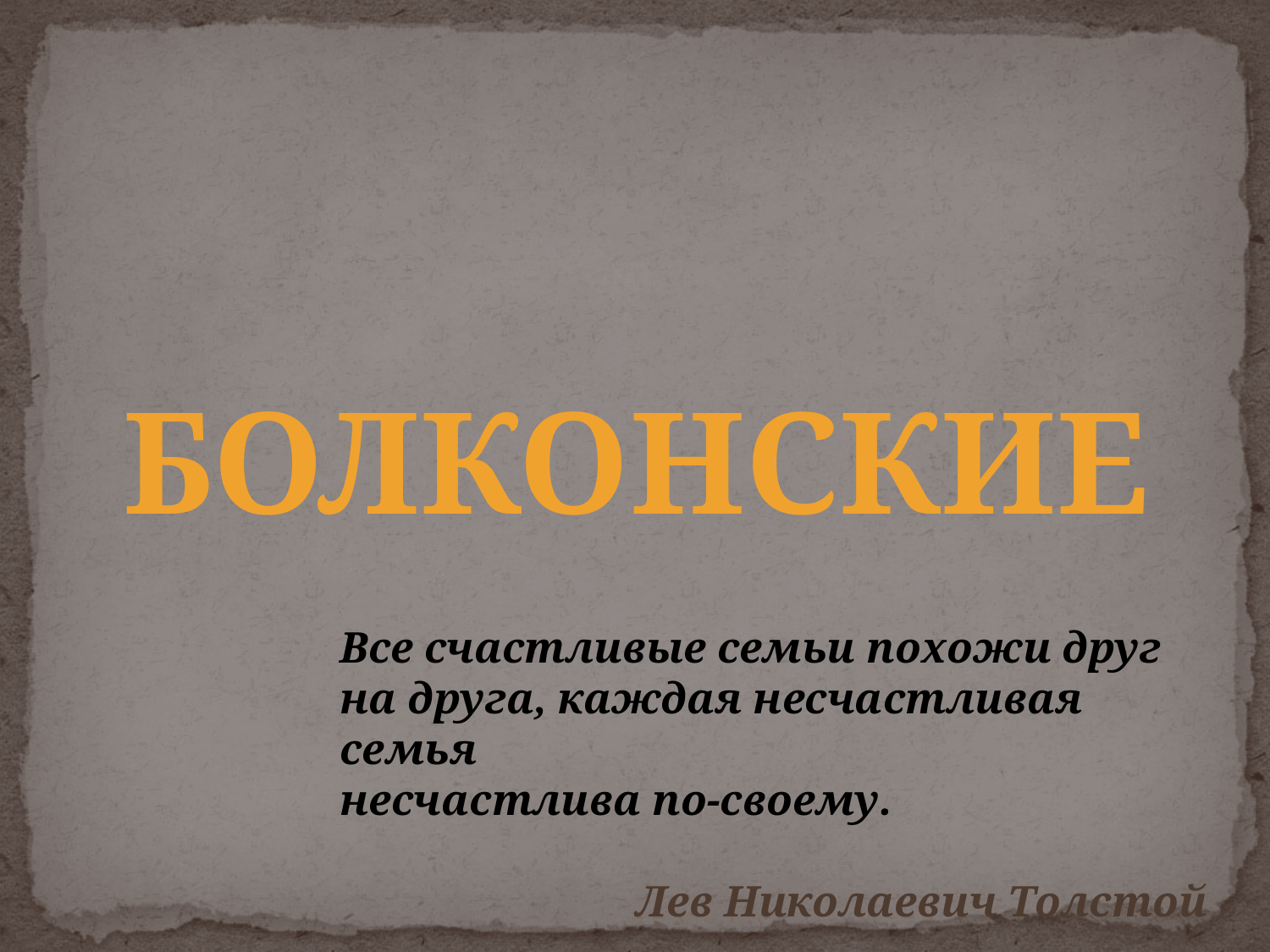

БОЛКОНСКИЕ
Все счастливые семьи похожи друг на друга, каждая несчастливая семья
несчастлива по-своему.

Лев Николаевич Толстой